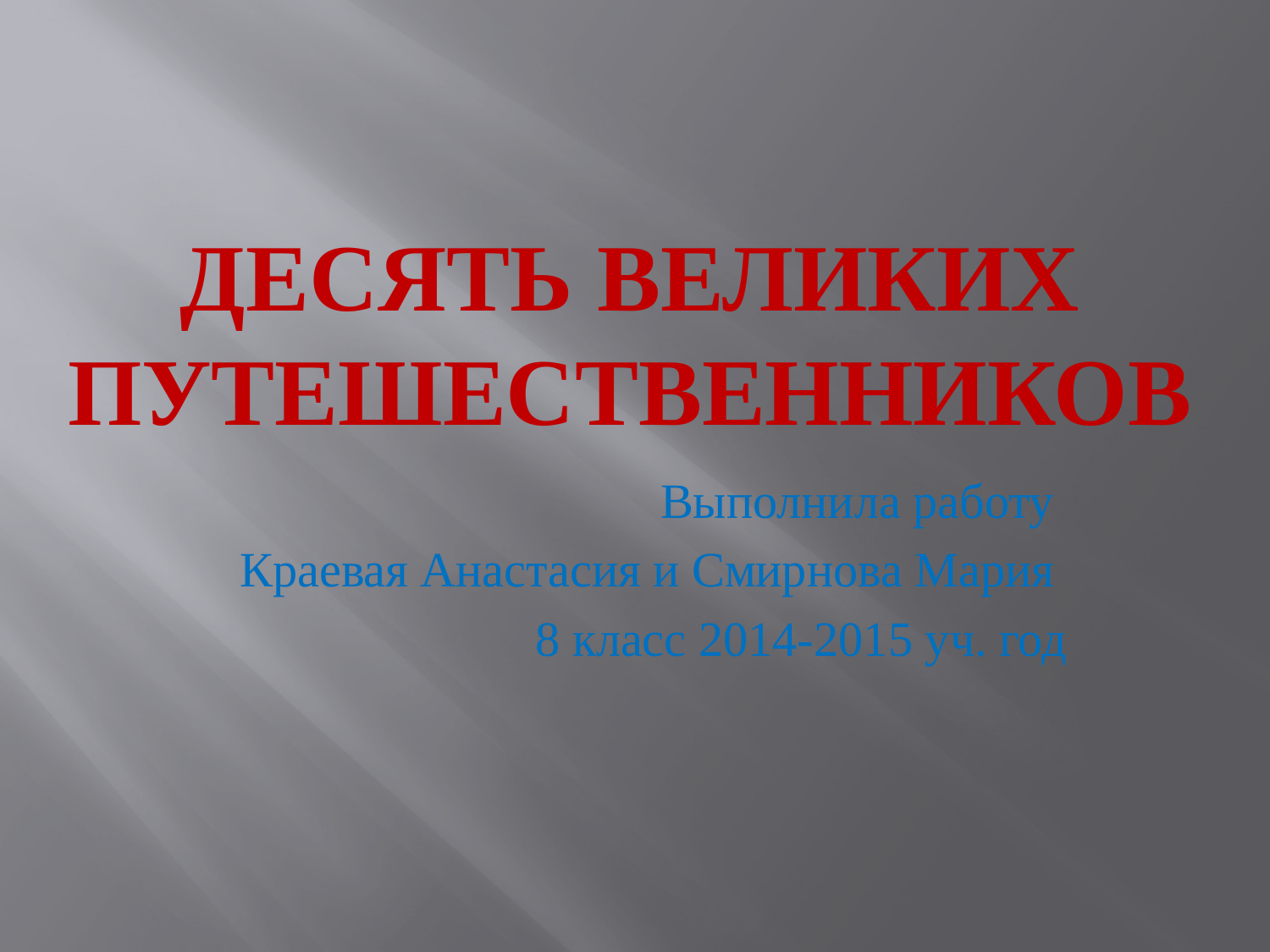

# Десять великих путешественников
Выполнила работу
Краевая Анастасия и Смирнова Мария
8 класс 2014-2015 уч. год